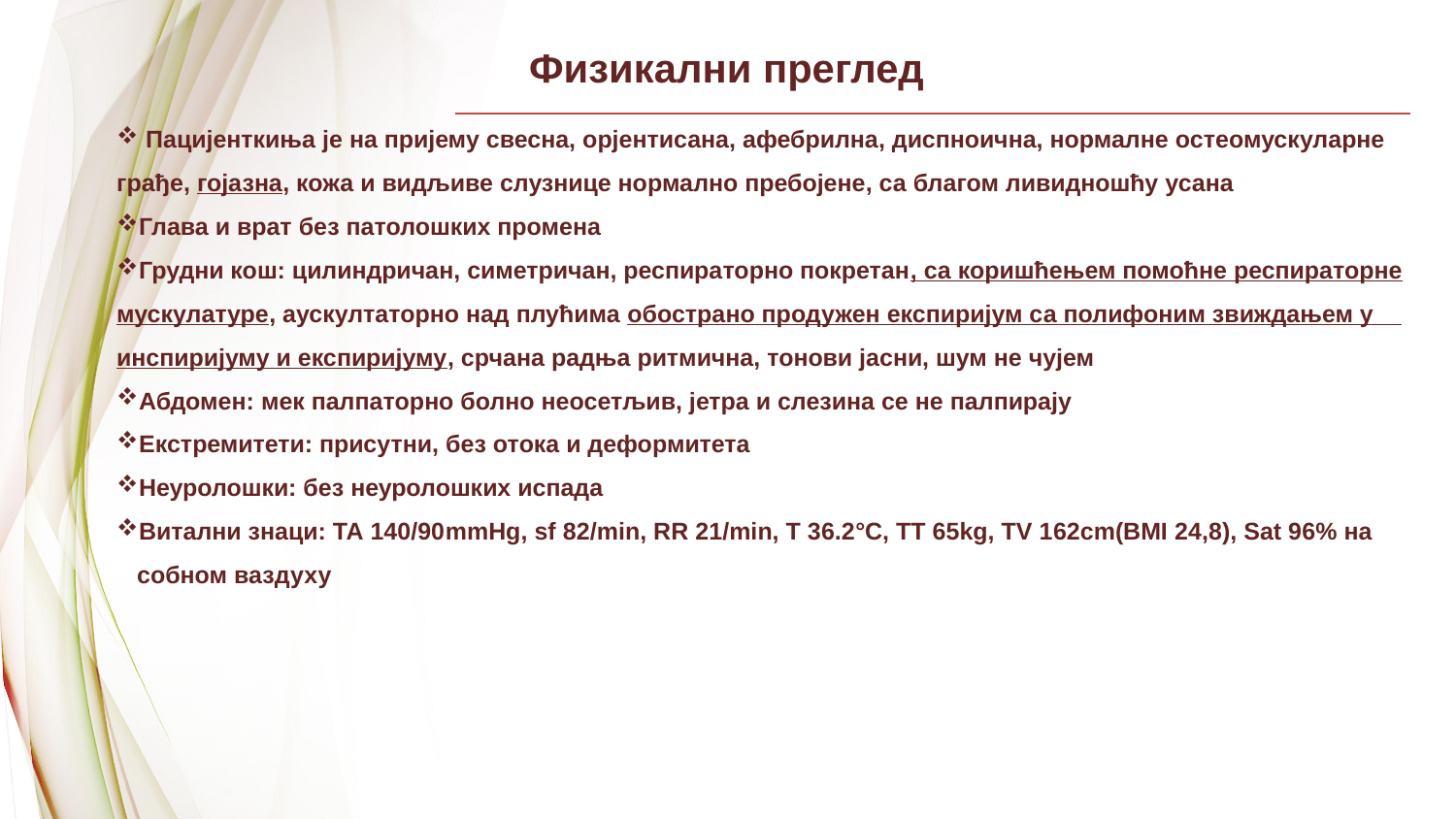

Физикални преглед
 Пацијенткиња је на пријему свесна, орјентисана, афебрилна, диспноична, нормалне остеомускуларне грађе, гојазна, кожа и видљиве слузнице нормално пребојене, са благом ливидношћу усана
Глава и врат без патолошких промена
Грудни кош: цилиндричан, симетричан, респираторно покретан, са коришћењем помоћне респираторне мускулатуре, аускултаторно над плућима обострано продужен експиријум са полифоним звиждањем у     инспиријуму и експиријуму, срчана радња ритмична, тонови јасни, шум не чујем
Абдомен: мек палпаторно болно неосетљив, јетра и слезина се не палпирају
Екстремитети: присутни, без отока и деформитета
Неуролошки: без неуролошких испада
Витални знаци: ТА 140/90mmHg, sf 82/min, RR 21/min, T 36.2°C, TT 65kg, TV 162cm(BMI 24,8), Sat 96% на          собном ваздуху